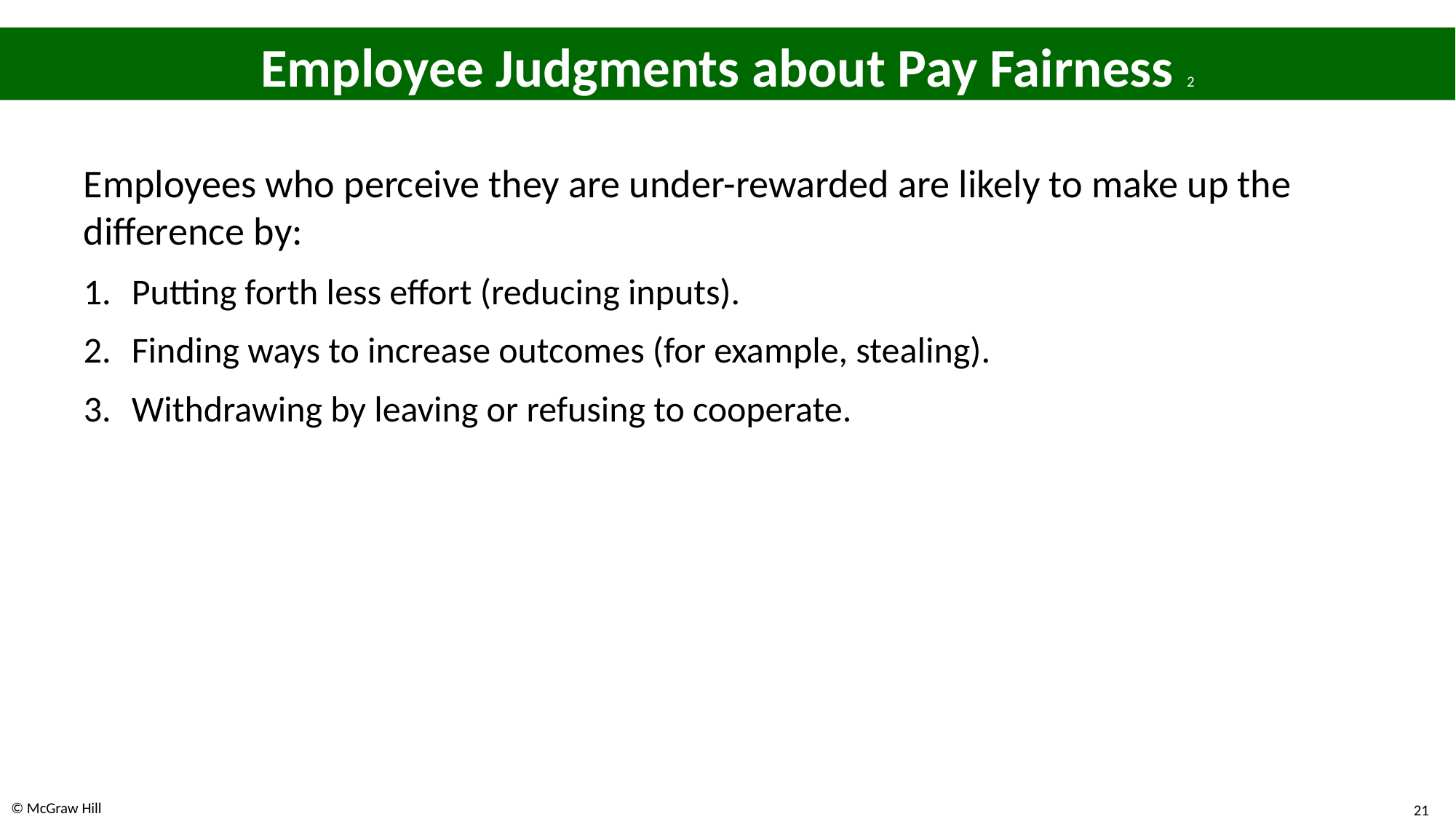

# Employee Judgments about Pay Fairness 2
Employees who perceive they are under-rewarded are likely to make up the difference by:
Putting forth less effort (reducing inputs).
Finding ways to increase outcomes (for example, stealing).
Withdrawing by leaving or refusing to cooperate.